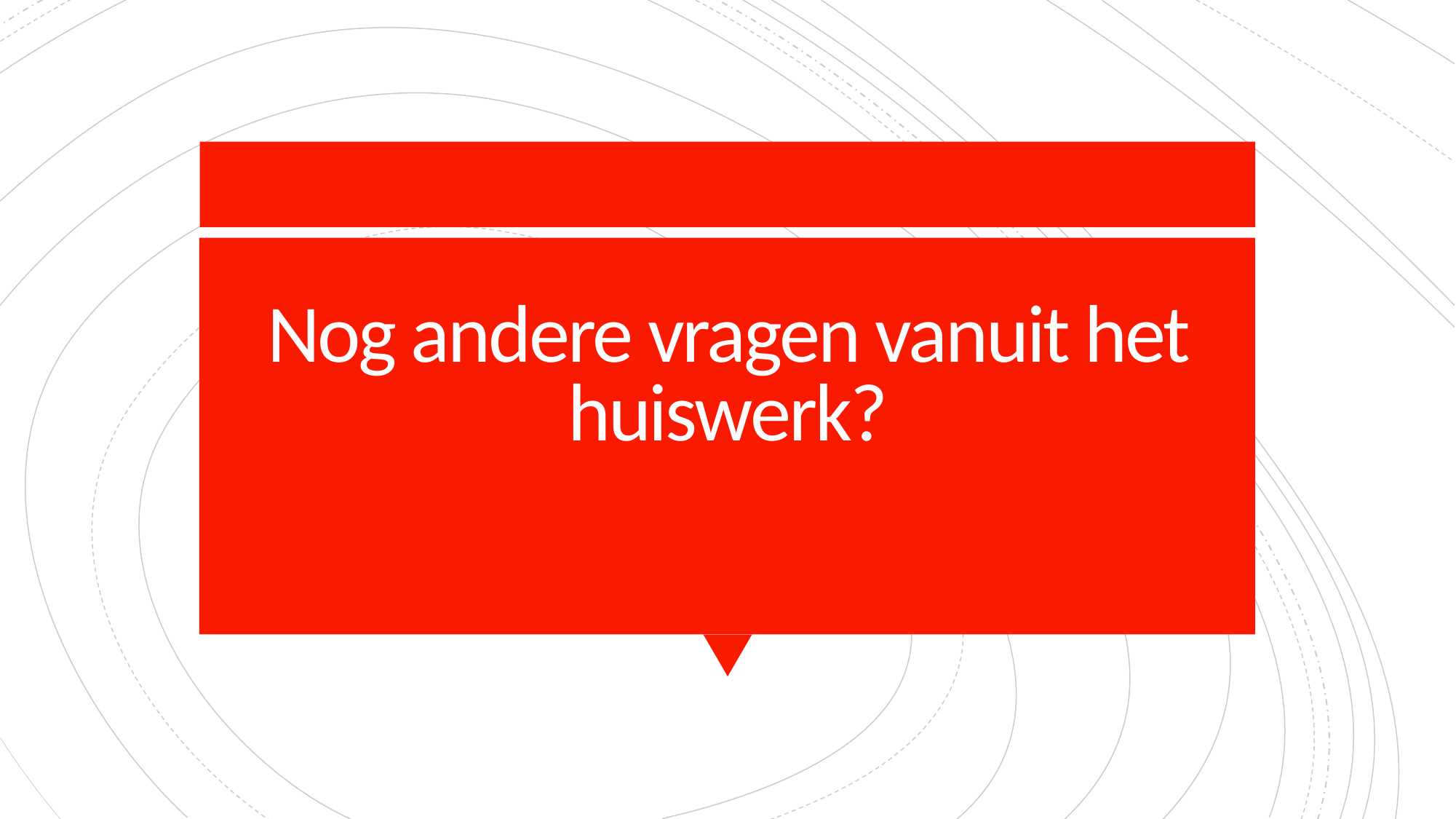

# Nog andere vragen vanuit het huiswerk?